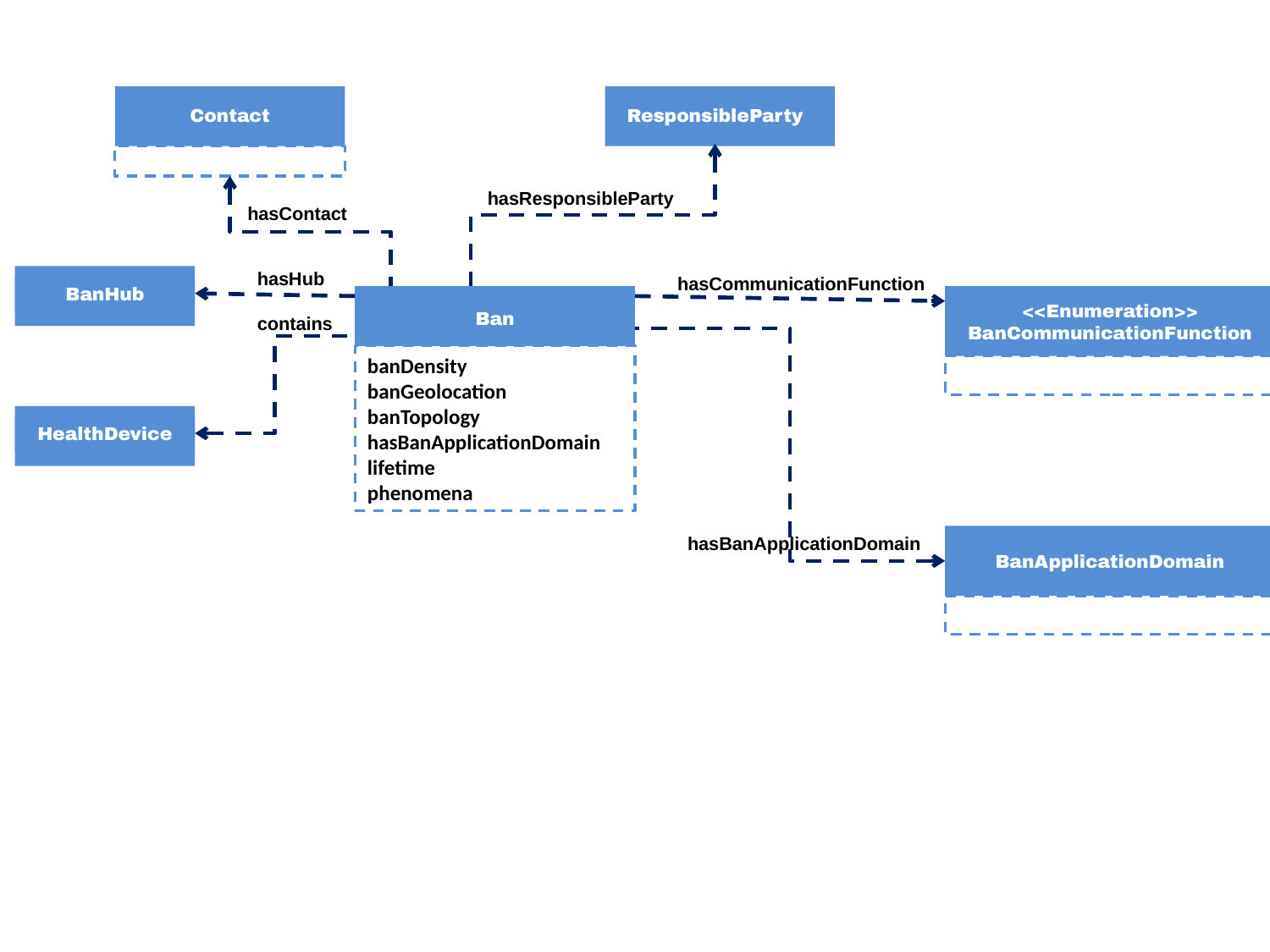

Contact
ResponsibleParty

PeriodicBanCommunicationFunction
hasResponsibleParty
hasContact
sendingFrequency
hasHub

BanHub
hasCommunicationFunction

EventDrivenBanCommunicationFunction

Ban
<<Enumeration>>
BanCommunicationFunction

contains
banDensity
banGeolocation
banTopology
hasBanApplicationDomain
lifetime
phenomena

HealthDevice

OnRequestBanCommunicationFunction

hasBanApplicationDomain
BanApplicationDomain